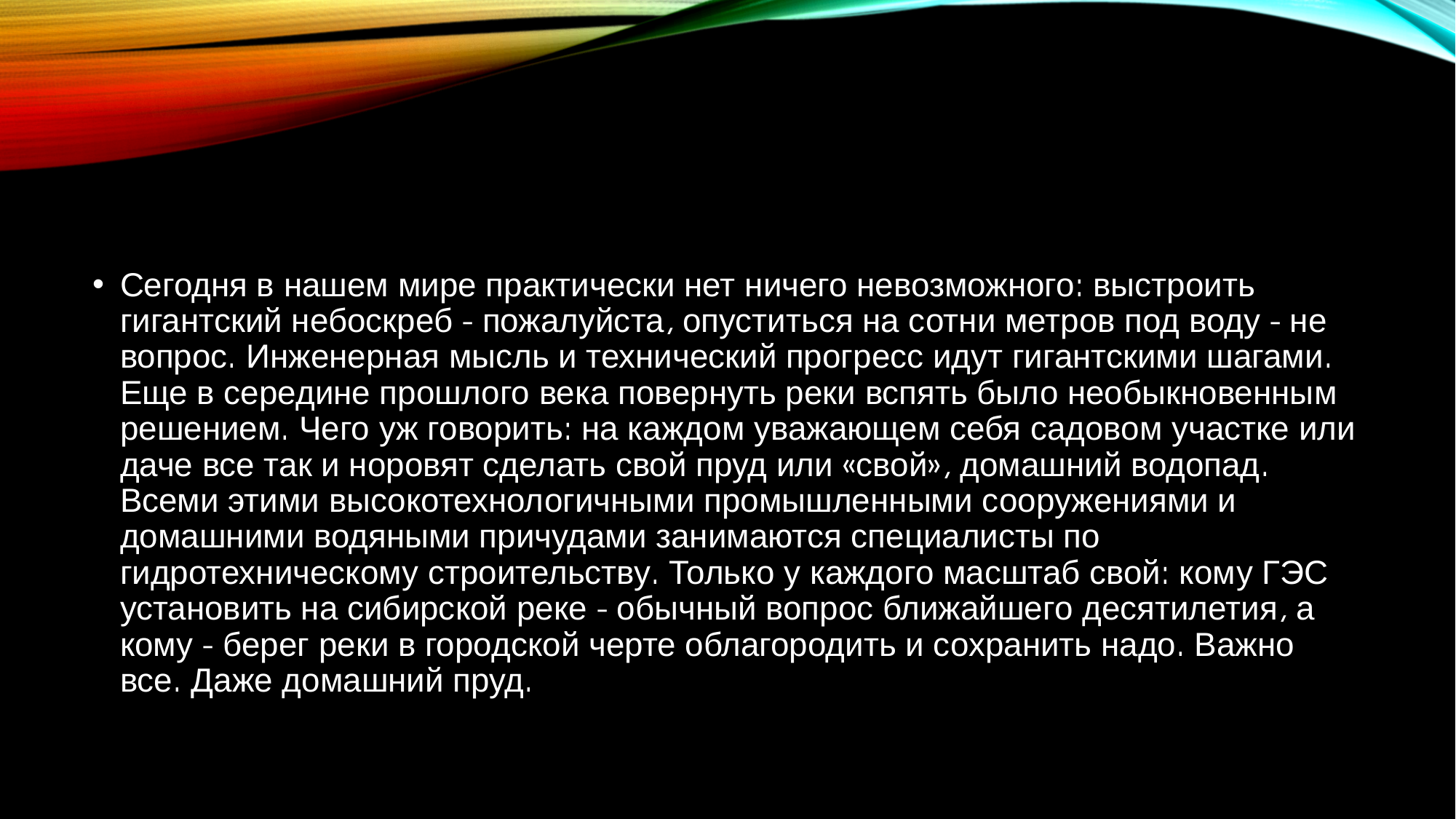

Сегодня в нашем мире практически нет ничего невозможного: выстроить гигантский небоскреб - пожалуйста, опуститься на сотни метров под воду - не вопрос. Инженерная мысль и технический прогресс идут гигантскими шагами. Еще в середине прошлого века повернуть реки вспять было необыкновенным решением. Чего уж говорить: на каждом уважающем себя садовом участке или даче все так и норовят сделать свой пруд или «свой», домашний водопад. Всеми этими высокотехнологичными промышленными сооружениями и домашними водяными причудами занимаются специалисты по гидротехническому строительству. Только у каждого масштаб свой: кому ГЭС установить на сибирской реке - обычный вопрос ближайшего десятилетия, а кому - берег реки в городской черте облагородить и сохранить надо. Важно все. Даже домашний пруд.